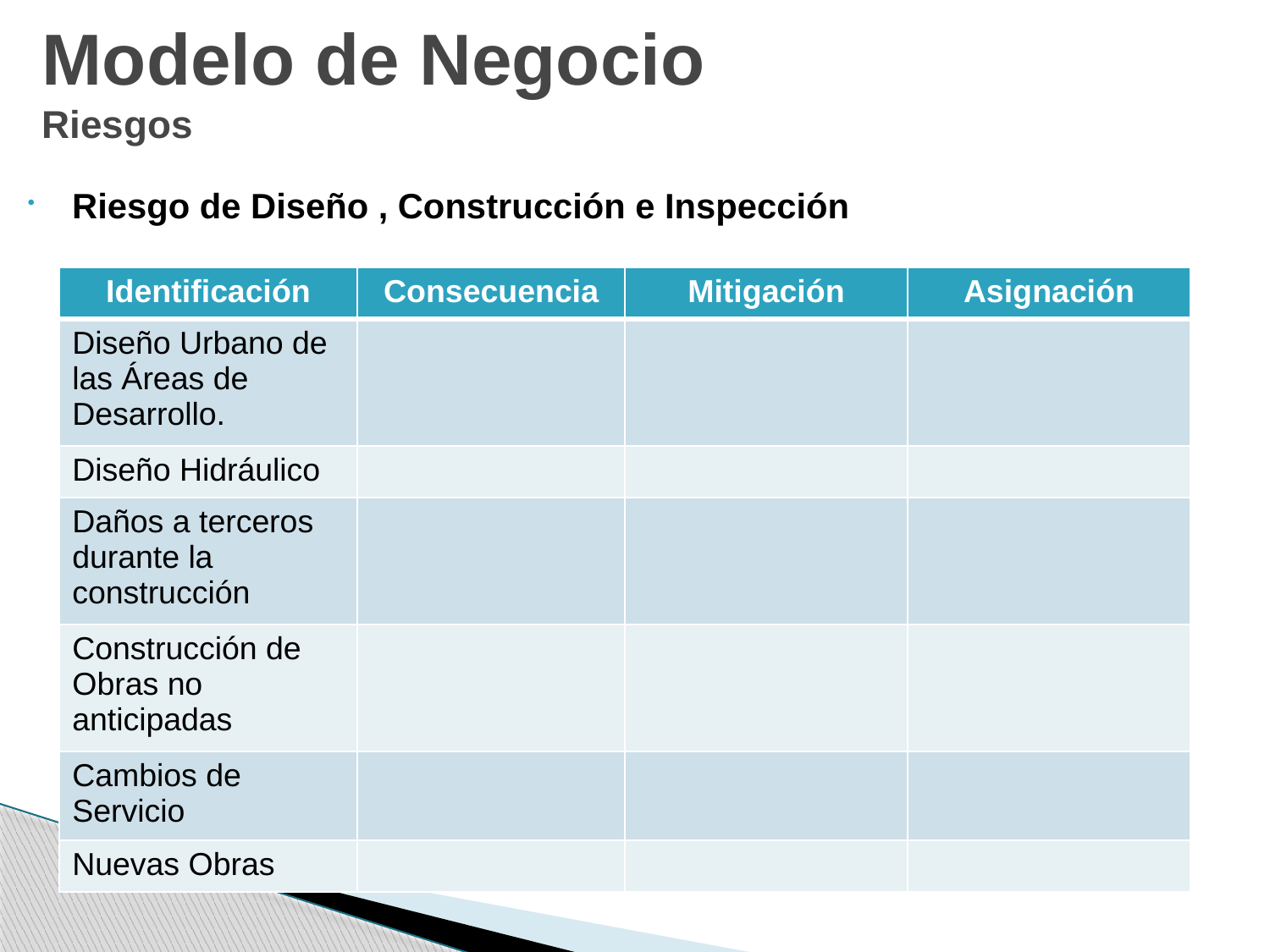

Modelo de Negocio
Riesgos
 Riesgo de Diseño , Construcción e Inspección
| Identificación | Consecuencia | Mitigación | Asignación |
| --- | --- | --- | --- |
| Diseño Urbano de las Áreas de Desarrollo. |  |  |  |
| Diseño Hidráulico |  |  |  |
| Daños a terceros durante la construcción |  |  |  |
| Construcción de Obras no anticipadas |  |  |  |
| Cambios de Servicio |  |  |  |
| Nuevas Obras |  |  |  |